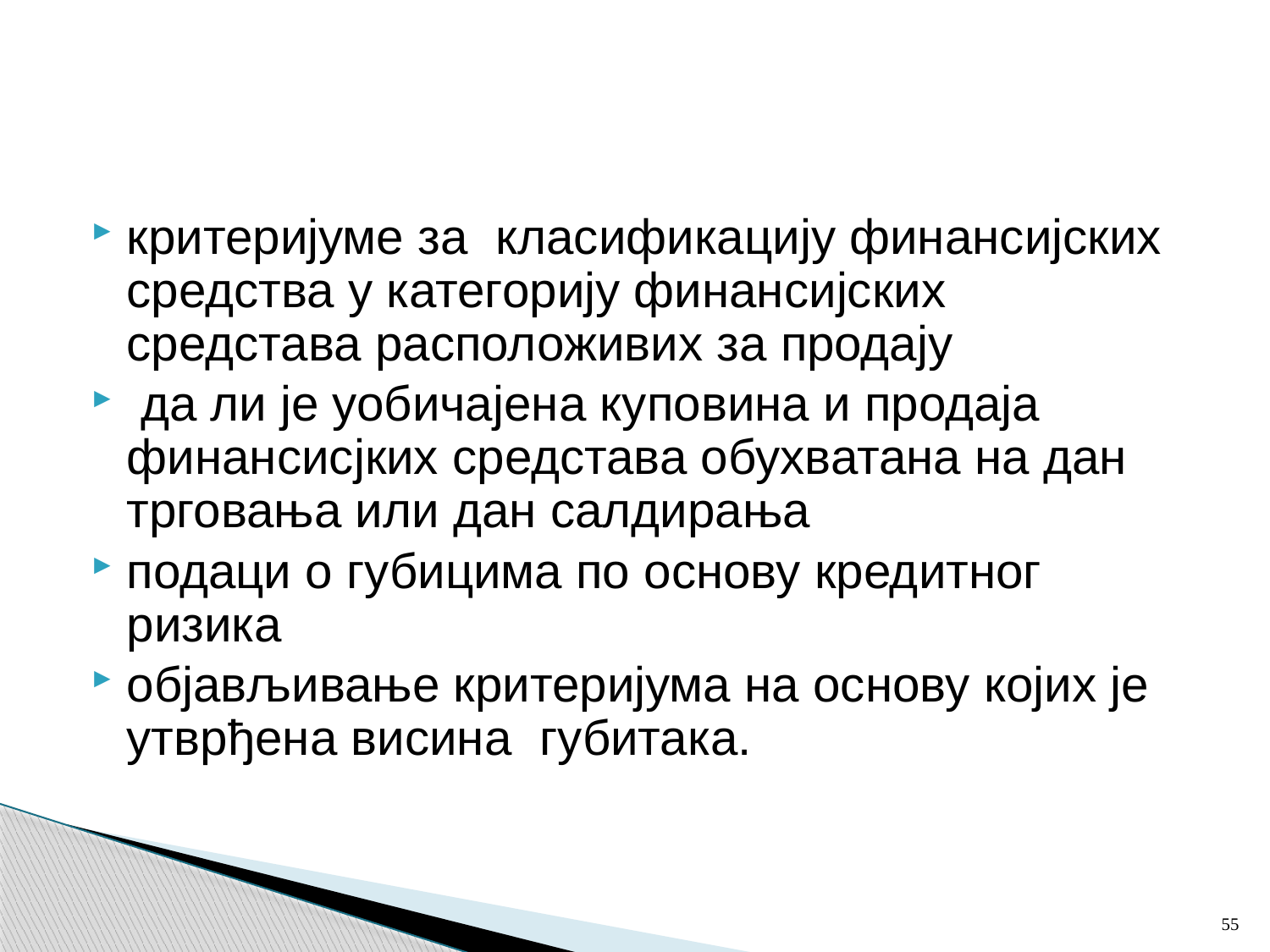

#
критеријуме за  класификацију финансијских средства у категорију финансијских средстава расположивих за продају
 да ли је уобичајена куповина и продаја финансисјких средстава обухватана на дан трговања или дан салдирања
подаци о губицима по основу кредитног ризика
објављивање критеријума на основу којих је утврђена висина  губитака.
55